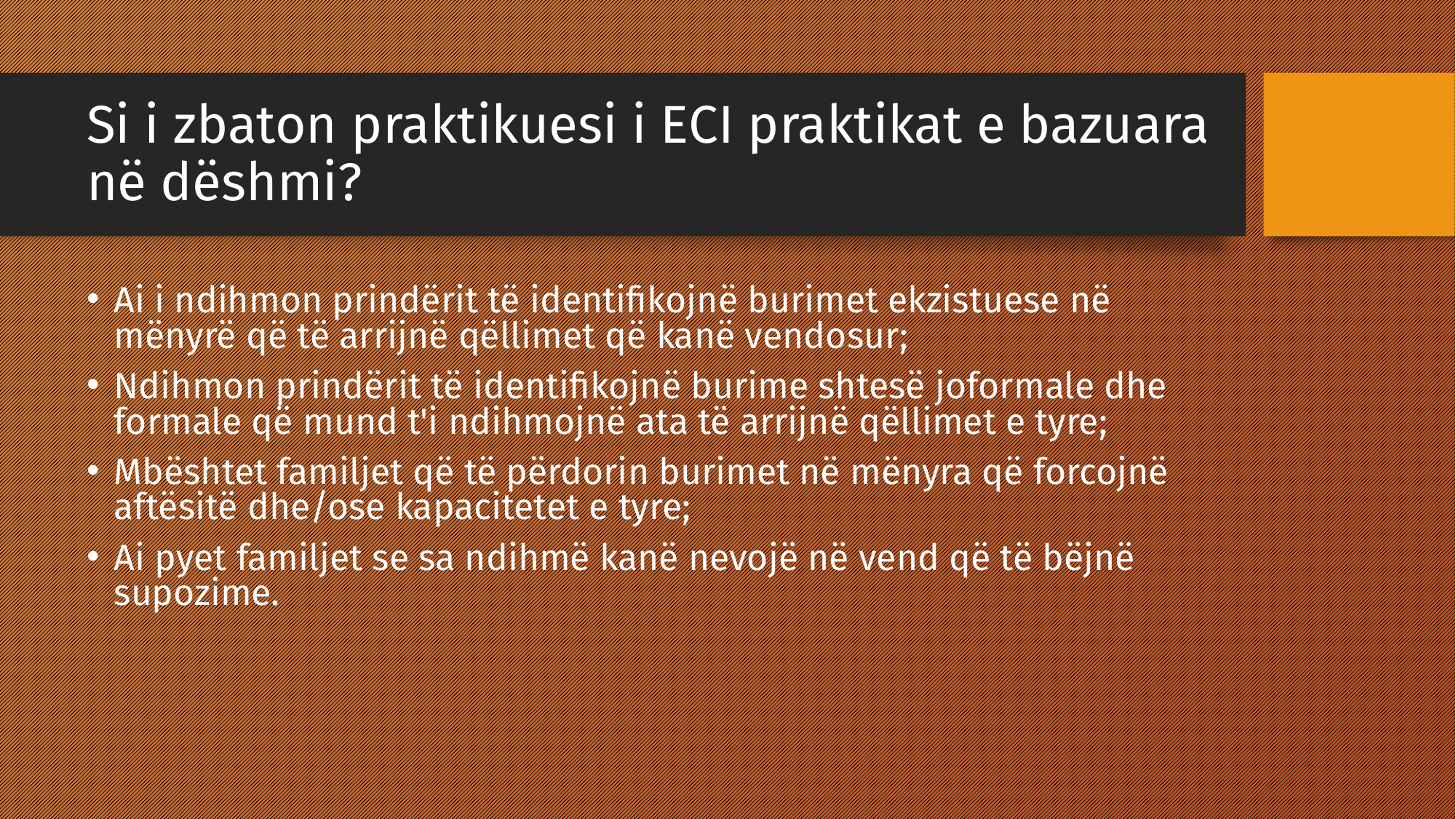

# Si i zbaton praktikuesi i ECI praktikat e bazuara në dëshmi?
Ai i ndihmon prindërit të identifikojnë burimet ekzistuese në mënyrë që të arrijnë qëllimet që kanë vendosur;
Ndihmon prindërit të identifikojnë burime shtesë joformale dhe formale që mund t'i ndihmojnë ata të arrijnë qëllimet e tyre;
Mbështet familjet që të përdorin burimet në mënyra që forcojnë aftësitë dhe/ose kapacitetet e tyre;
Ai pyet familjet se sa ndihmë kanë nevojë në vend që të bëjnë supozime.